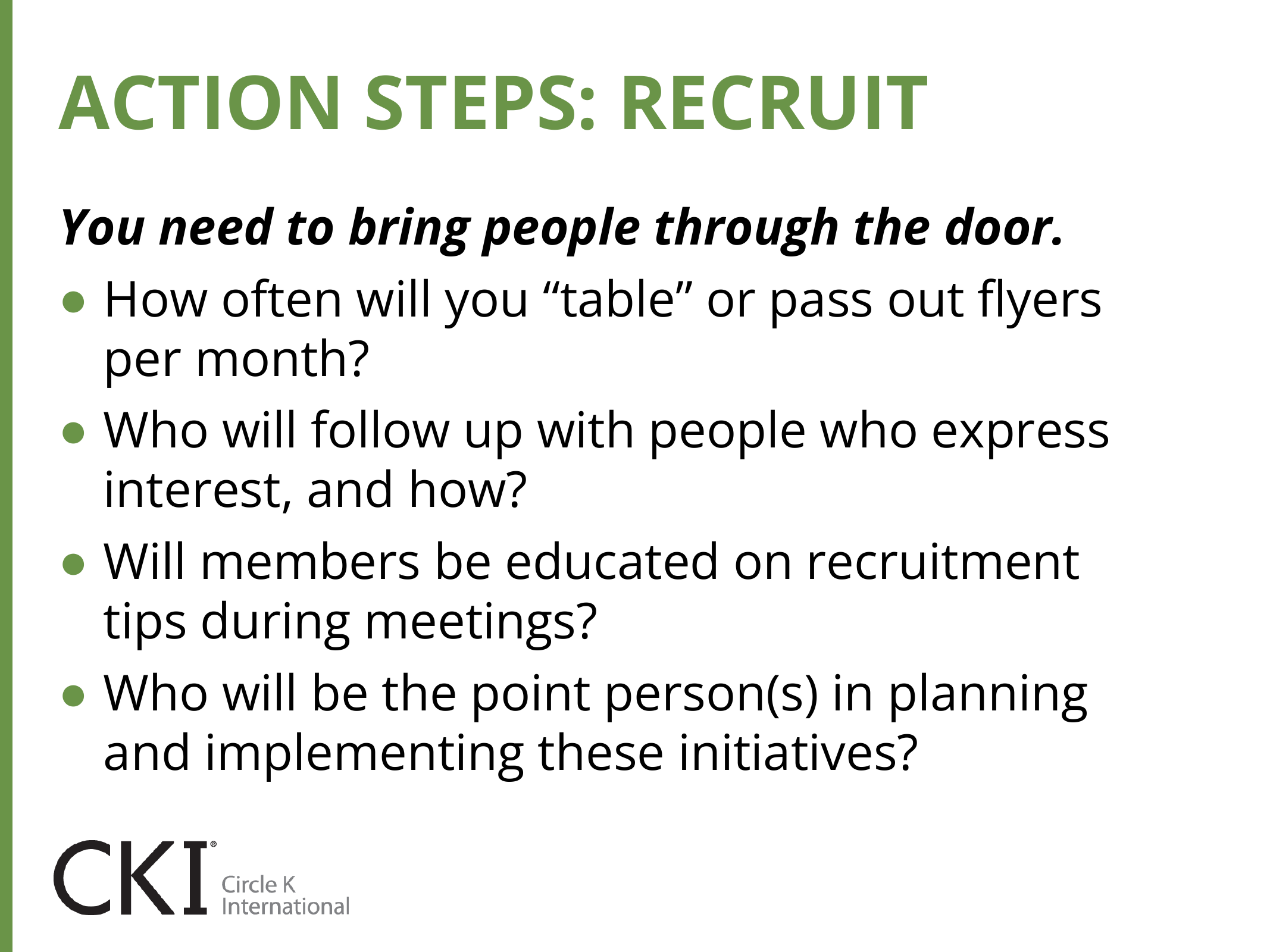

ACTION STEPS: RECRUIT
You need to bring people through the door.
How often will you “table” or pass out flyers per month?
Who will follow up with people who express interest, and how?
Will members be educated on recruitment tips during meetings?
Who will be the point person(s) in planning and implementing these initiatives?